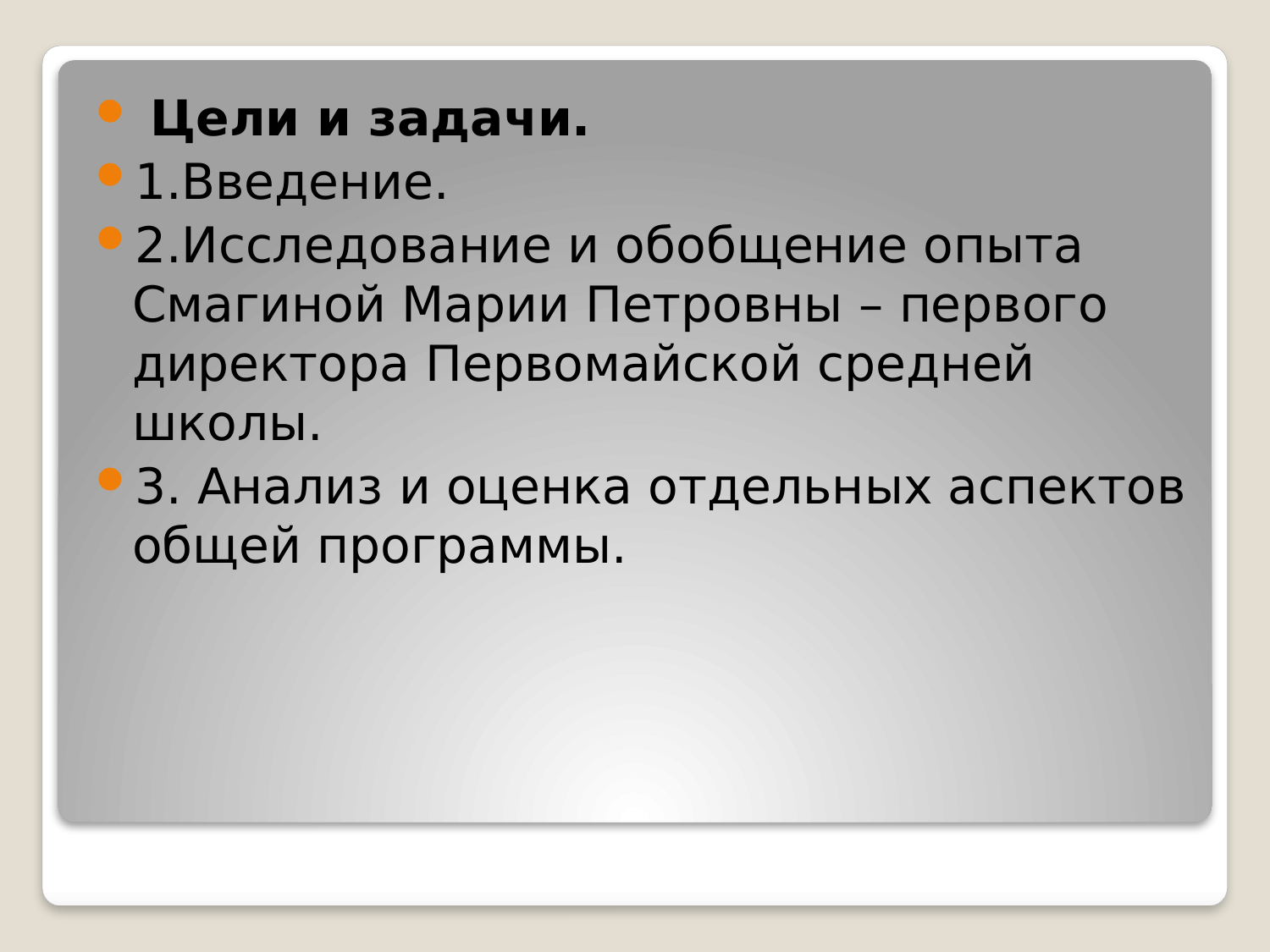

Цели и задачи.
1.Введение.
2.Исследование и обобщение опыта Смагиной Марии Петровны – первого директора Первомайской средней школы.
3. Анализ и оценка отдельных аспектов общей программы.
#